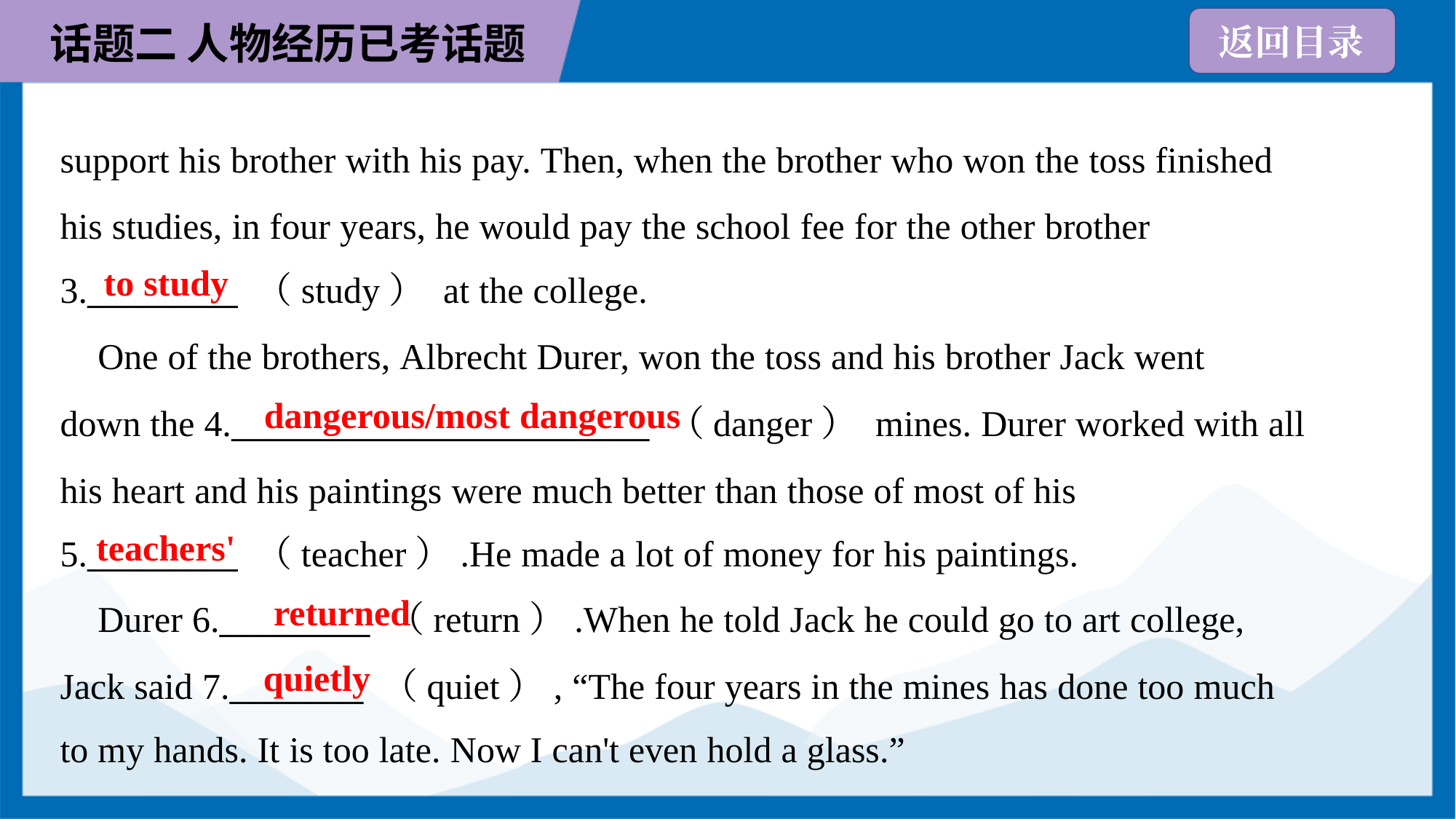

support his brother with his pay. Then, when the brother who won the toss finished
his studies, in four years, he would pay the school fee for the other brother
3._________ （study） at the college.
to study
    One of the brothers, Albrecht Durer, won the toss and his brother Jack went
down the 4._________________________ （danger） mines. Durer worked with all
his heart and his paintings were much better than those of most of his
5._________ （teacher）.He made a lot of money for his paintings.
dangerous/most dangerous
teachers'
returned
    Durer 6._________ （return）.When he told Jack he could go to art college,
Jack said 7.________ （quiet）, “The four years in the mines has done too much
to my hands. It is too late. Now I can't even hold a glass.”
quietly